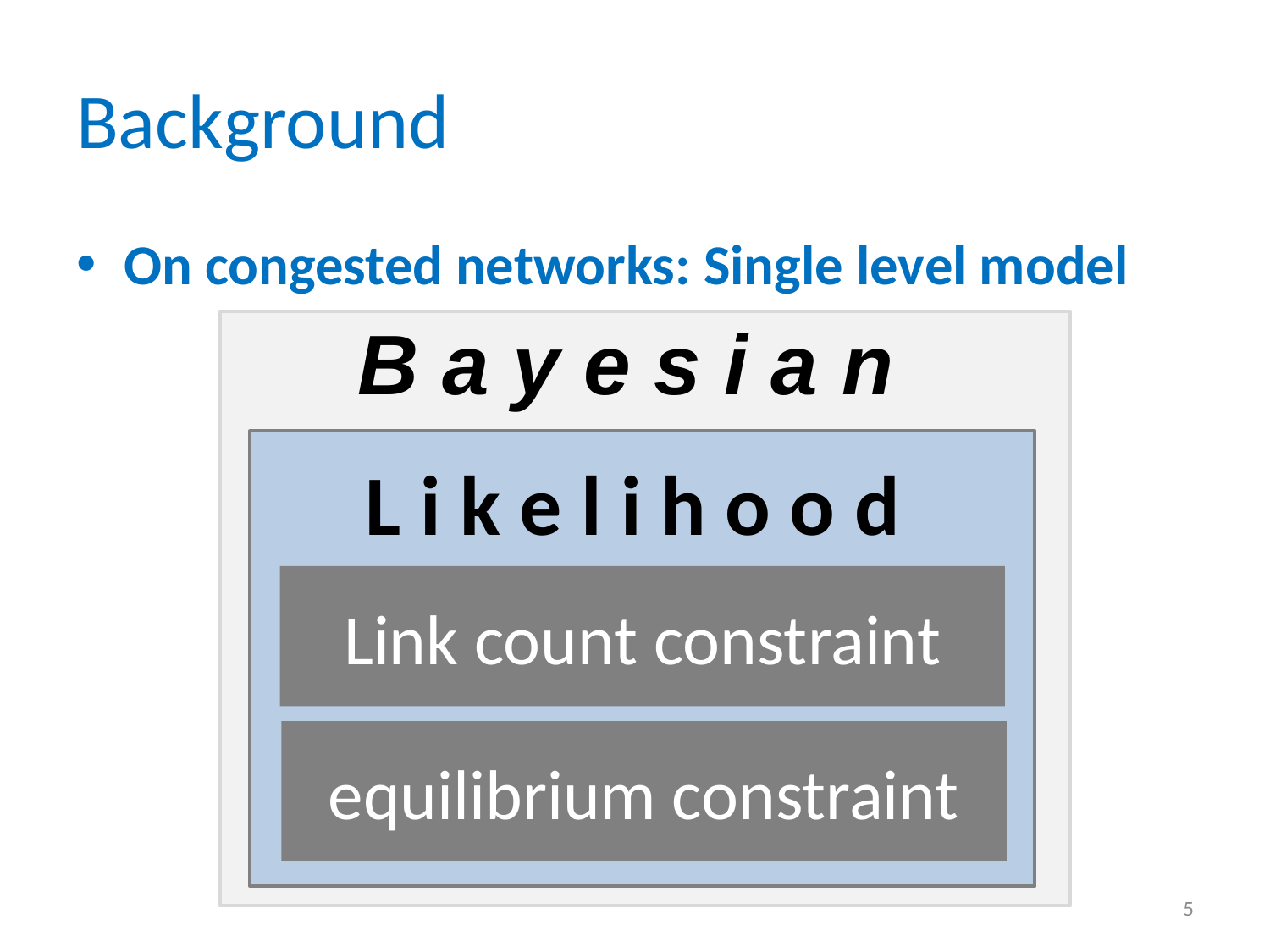

# Background
On congested networks: Single level model
B a y e s i a n

L i k e l i h o o d
Link count constraint
equilibrium constraint
5